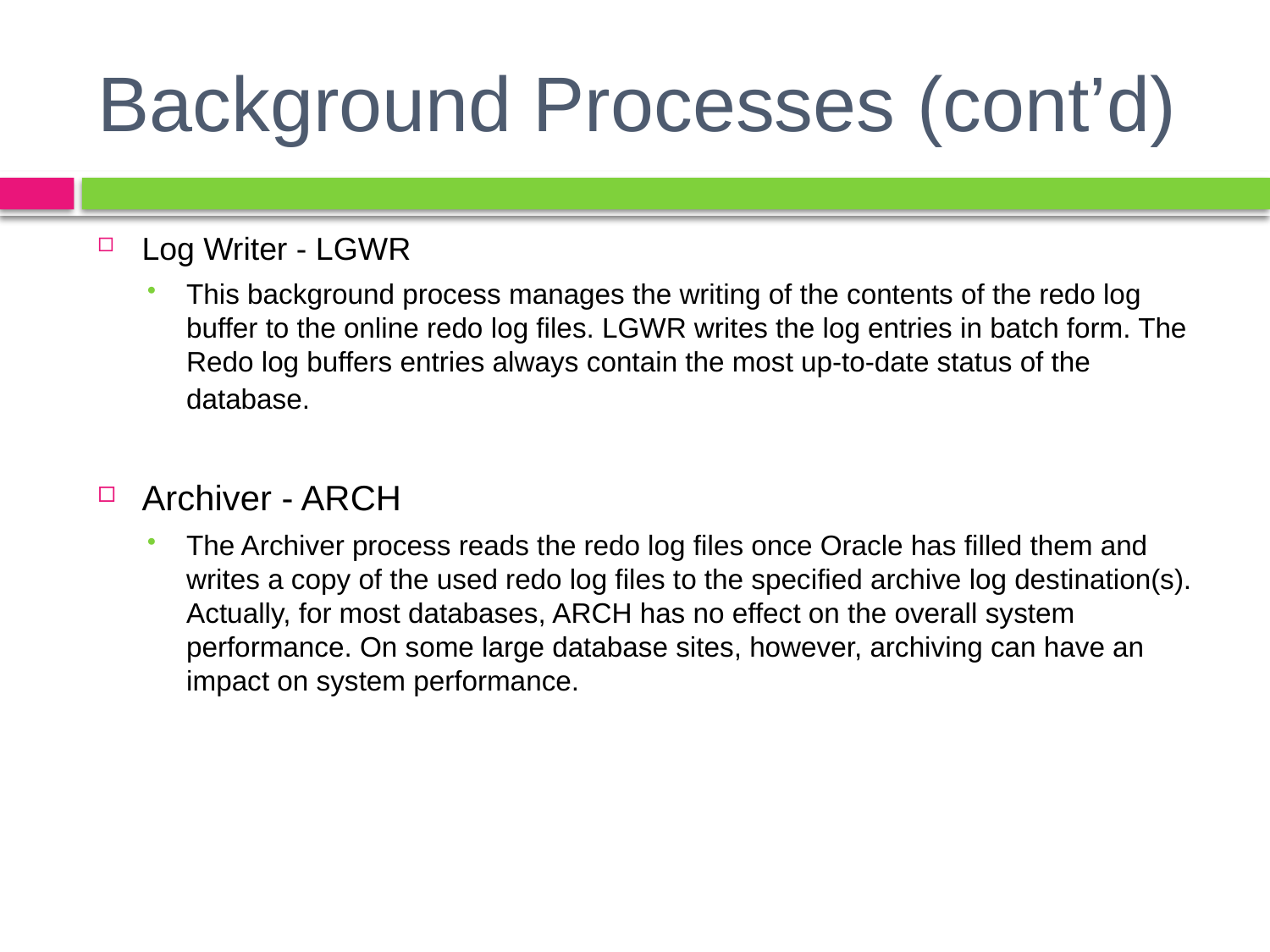

# Background Processes (cont’d)
Log Writer - LGWR
This background process manages the writing of the contents of the redo log buffer to the online redo log files. LGWR writes the log entries in batch form. The Redo log buffers entries always contain the most up-to-date status of the database.

Archiver - ARCH
The Archiver process reads the redo log files once Oracle has filled them and writes a copy of the used redo log files to the specified archive log destination(s). Actually, for most databases, ARCH has no effect on the overall system performance. On some large database sites, however, archiving can have an impact on system performance.